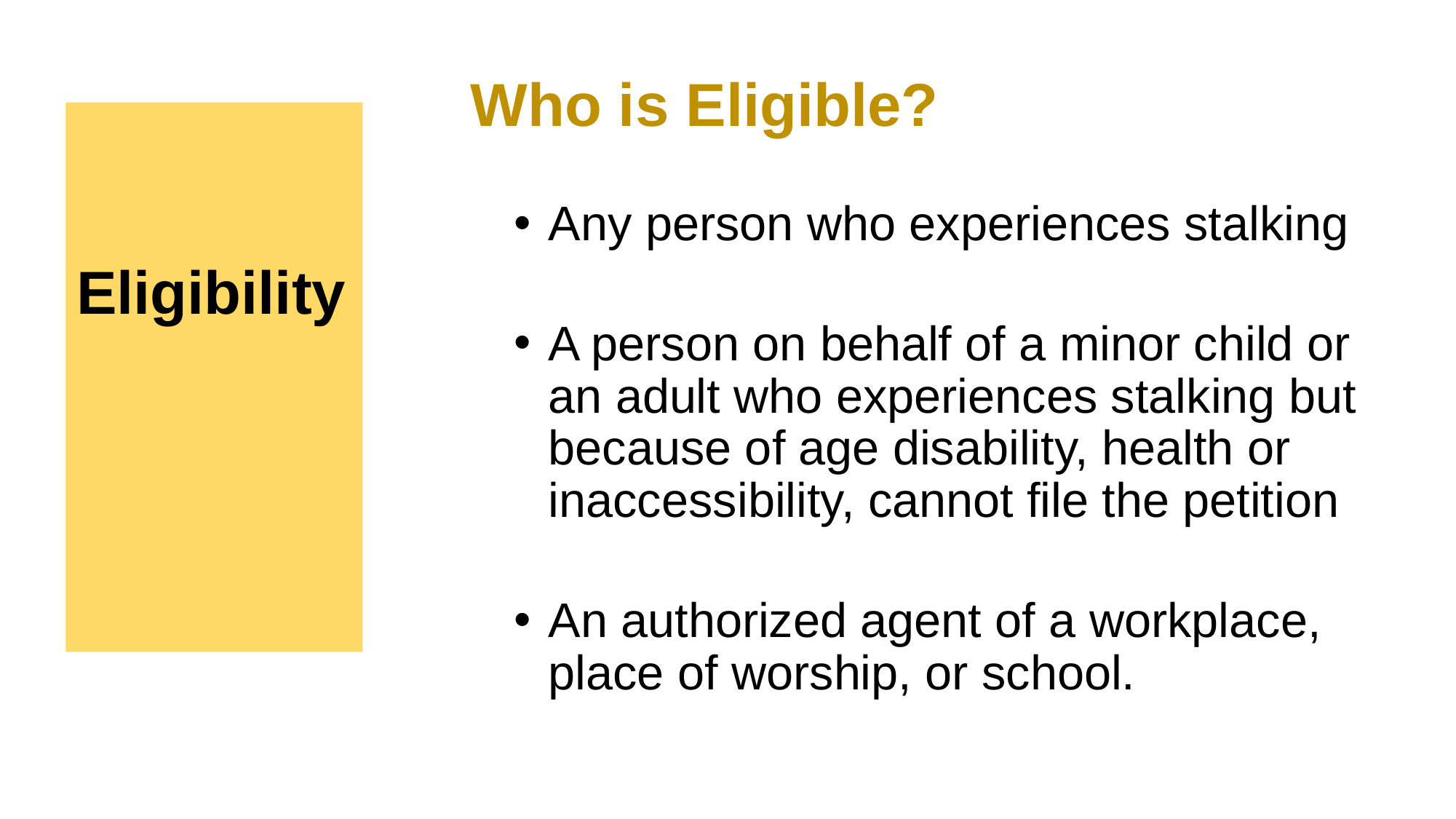

Who is Eligible?

Eligibility
Any person who experiences stalking

A person on behalf of a minor child or an adult who experiences stalking but because of age disability, health or inaccessibility, cannot file the petition

An authorized agent of a workplace, place of worship, or school.